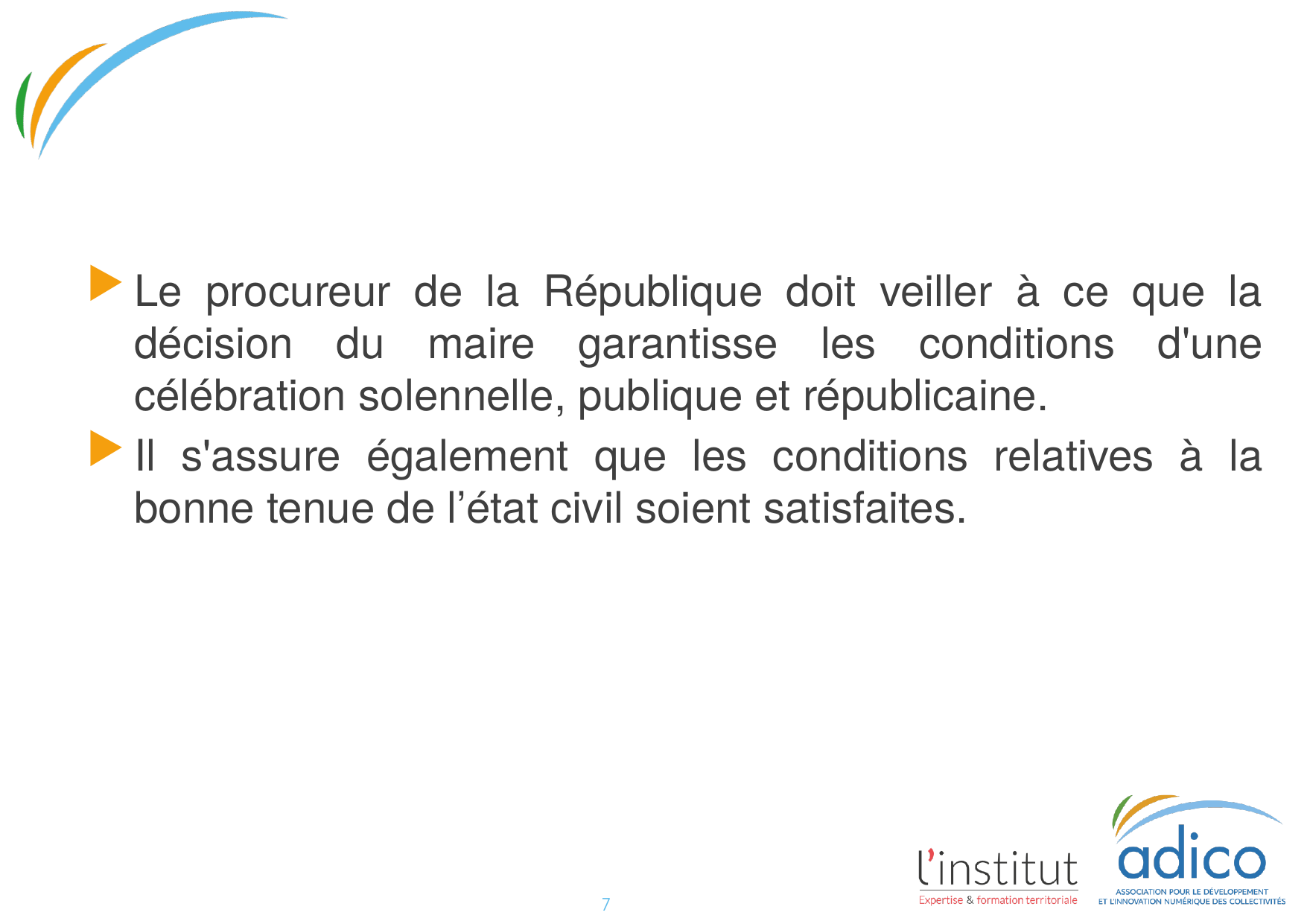

#

Le procureur de la République doit veiller à ce que la décision du maire garantisse les conditions d'une célébration solennelle, publique et républicaine.
Il s'assure également que les conditions relatives à la bonne tenue de l’état civil soient satisfaites.